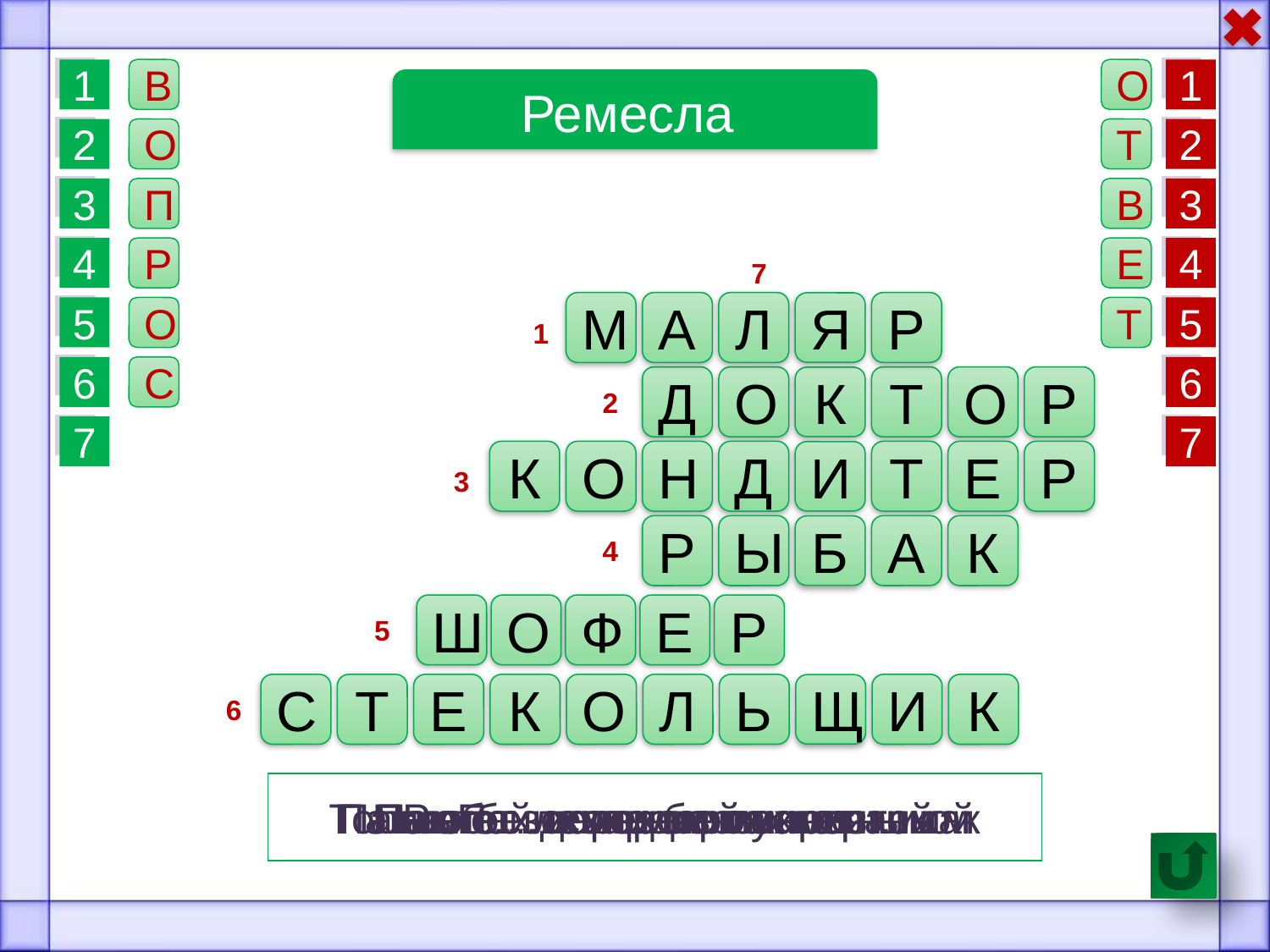

1
В
О
1
Ремесла
2
О
Т
2
3
П
В
3
4
Р
Е
4
7
М
А
Л
Р
Я
5
О
Т
5
1
6
С
6
Д
О
Т
О
Р
К
2
7
7
К
О
Н
Д
Т
Е
Р
И
3
Р
Ы
А
К
Б
4
Ш
О
Ф
Е
Р
5
С
Т
Е
К
О
Л
Ь
И
К
Щ
6
Пахнет … скипидаром и краской
Пахнет …лекарством приятным
Пахнет …орехом мускатным
Рыбой и морем пахнет …
Пахнет … бензином
Пахнет … оконной замазкой
Только безделье не пахнет никак